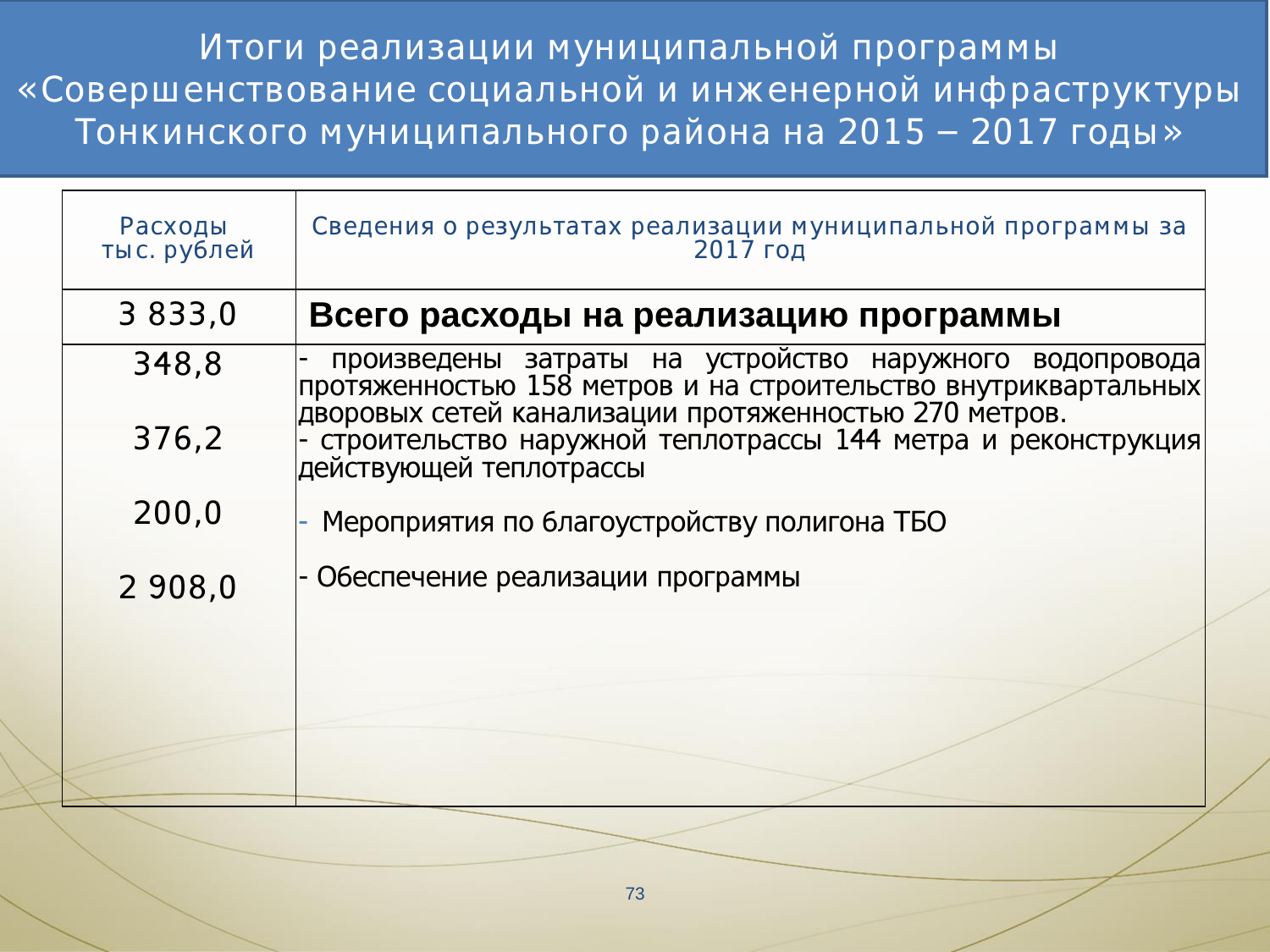

Итоги реализации муниципальной программы «Совершенствование социальной и инженерной инфраструктуры Тонкинского муниципального района на 2015 – 2017 годы»
| Расходы тыс. рублей | Сведения о результатах реализации муниципальной программы за 2017 год |
| --- | --- |
| 3 833,0 | Всего расходы на реализацию программы |
| 348,8 376,2 200,0 2 908,0 | - произведены затраты на устройство наружного водопровода протяженностью 158 метров и на строительство внутриквартальных дворовых сетей канализации протяженностью 270 метров. - строительство наружной теплотрассы 144 метра и реконструкция действующей теплотрассы Мероприятия по благоустройству полигона ТБО - Обеспечение реализации программы |
73